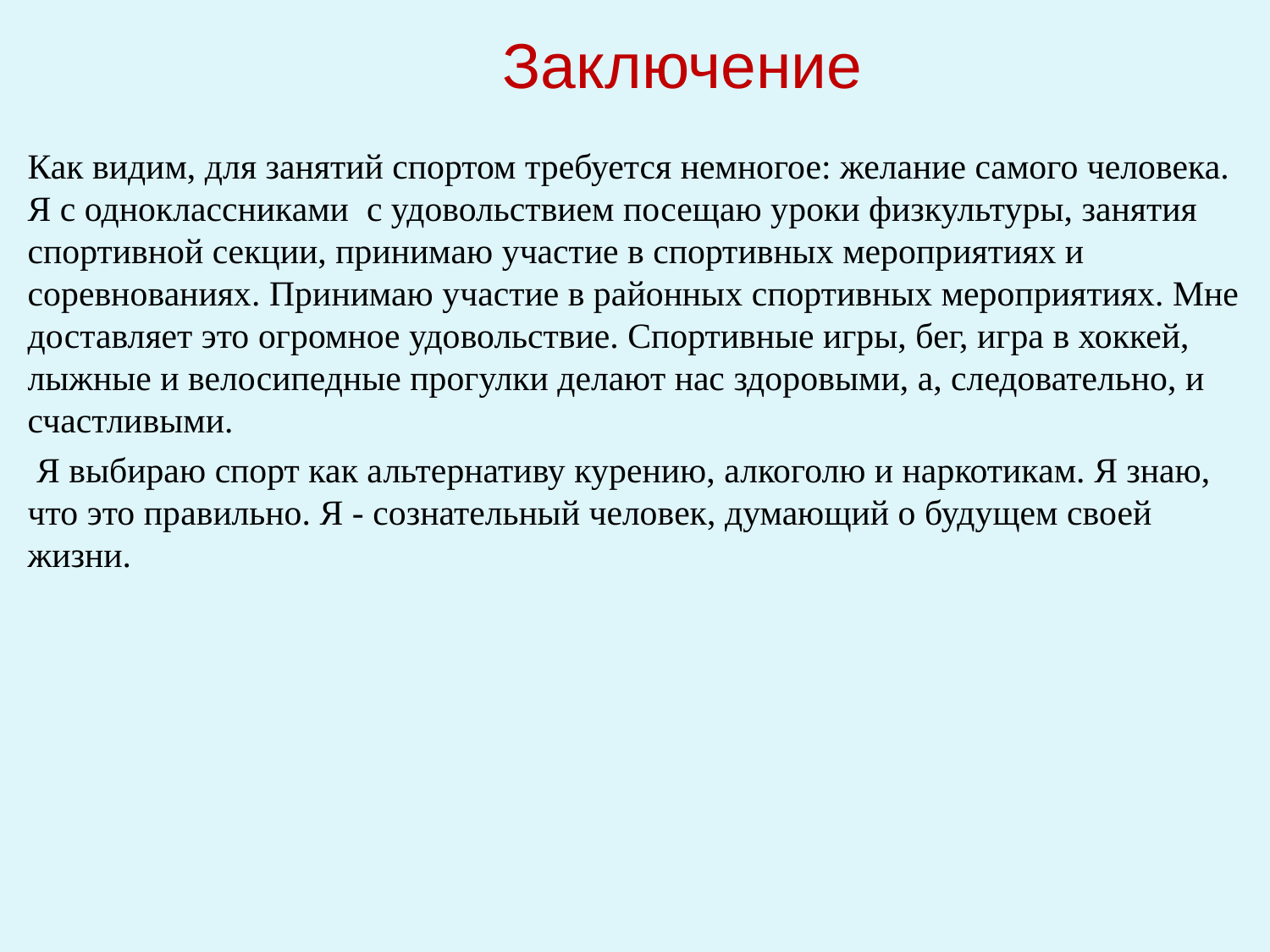

# Заключение
Как видим, для занятий спортом требуется немногое: желание самого человека. Я с одноклассниками  с удовольствием посещаю уроки физкультуры, занятия спортивной секции, принимаю участие в спортивных мероприятиях и соревнованиях. Принимаю участие в районных спортивных мероприятиях. Мне доставляет это огромное удовольствие. Спортивные игры, бег, игра в хоккей, лыжные и велосипедные прогулки делают нас здоровыми, а, следовательно, и счастливыми.
 Я выбираю спорт как альтернативу курению, алкоголю и наркотикам. Я знаю, что это правильно. Я - сознательный человек, думающий о будущем своей жизни.